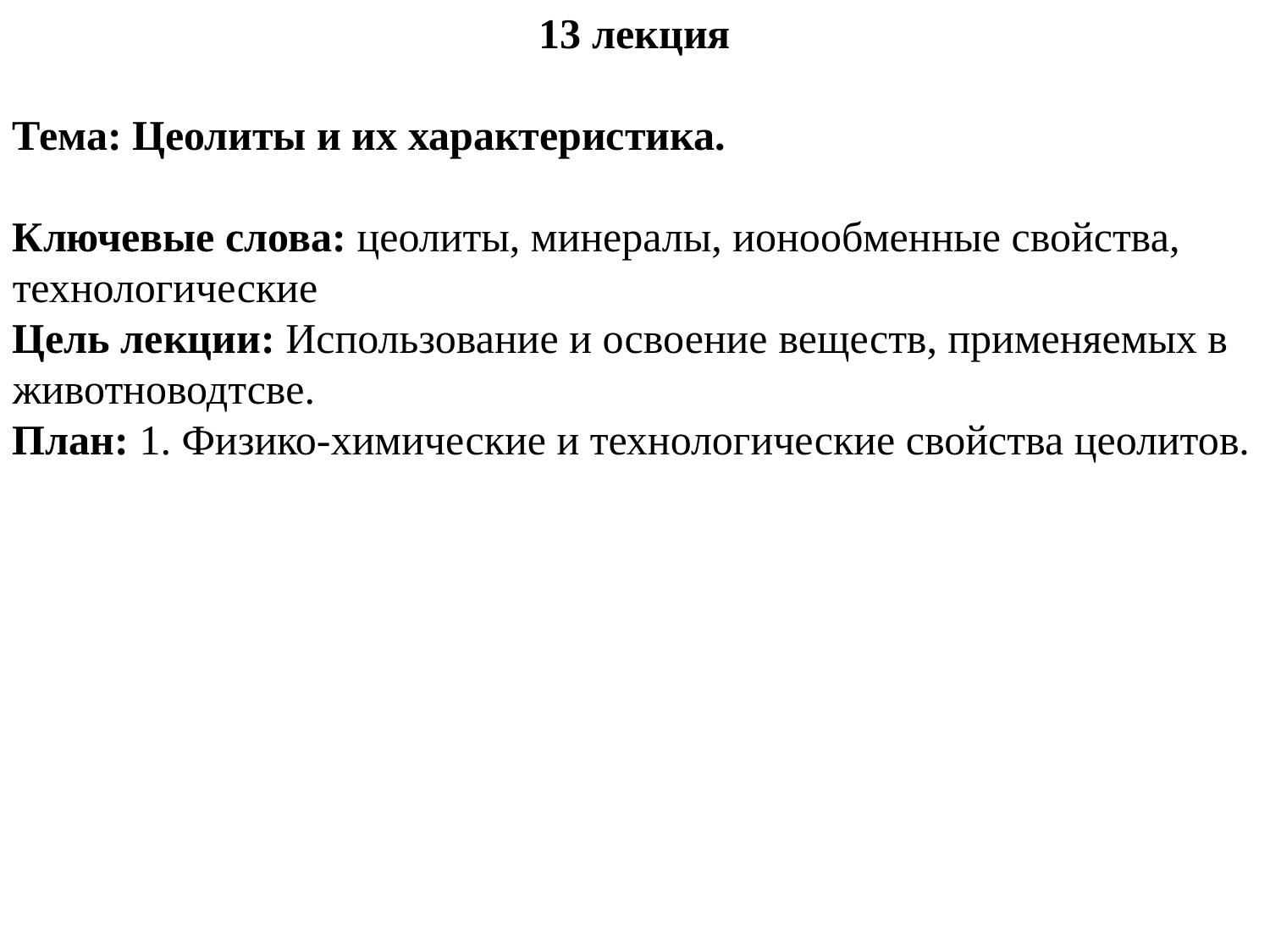

13 лекция

Тема: Цеолиты и их характеристика.

Ключевые слова: цеолиты, минералы, ионообменные свойства, технологические
Цель лекции: Использование и освоение веществ, применяемых в животноводтсве.
План: 1. Физико-химические и технологические свойства цеолитов.